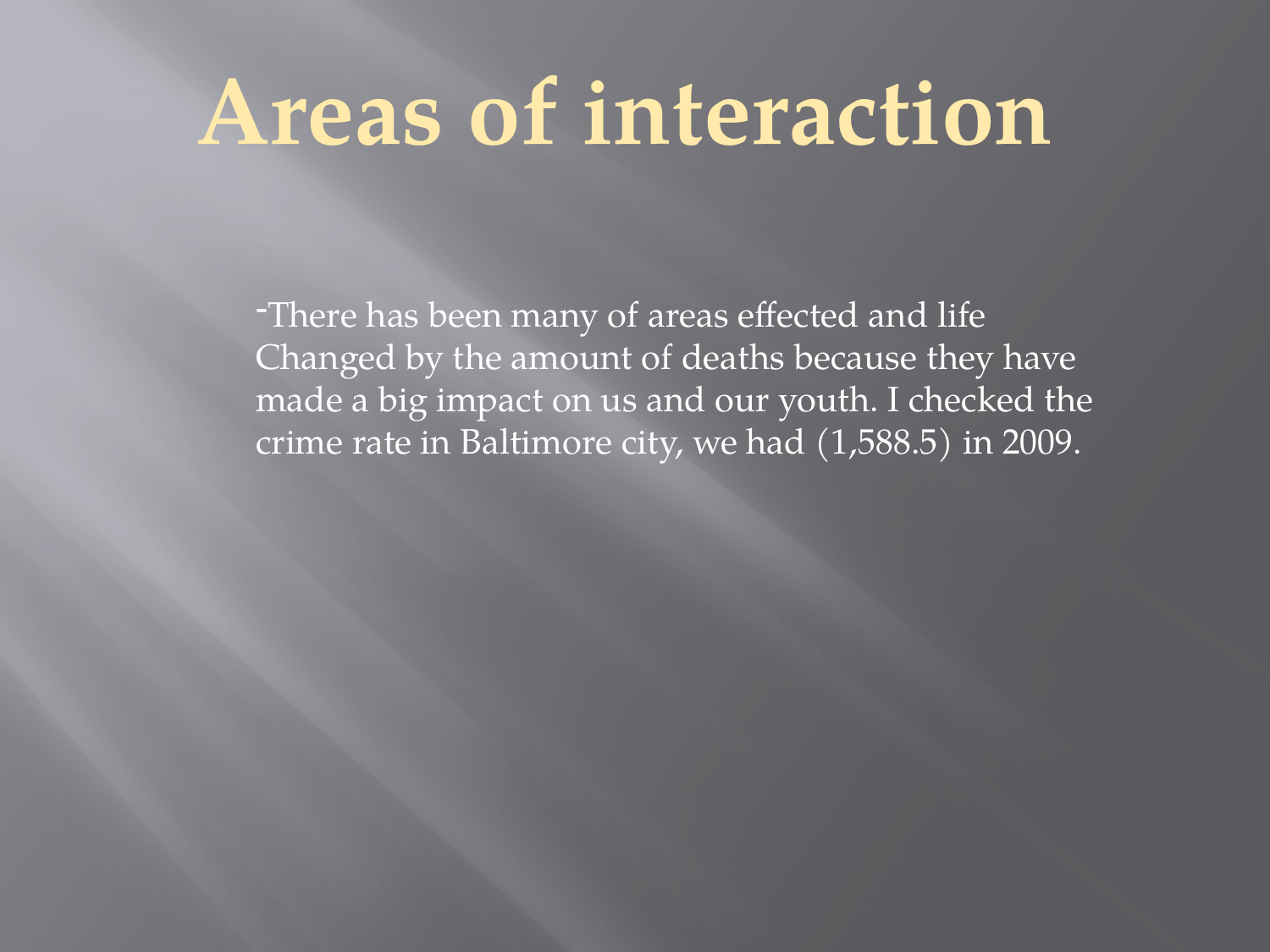

Areas of interaction
There has been many of areas effected and life
Changed by the amount of deaths because they have made a big impact on us and our youth. I checked the crime rate in Baltimore city, we had (1,588.5) in 2009.